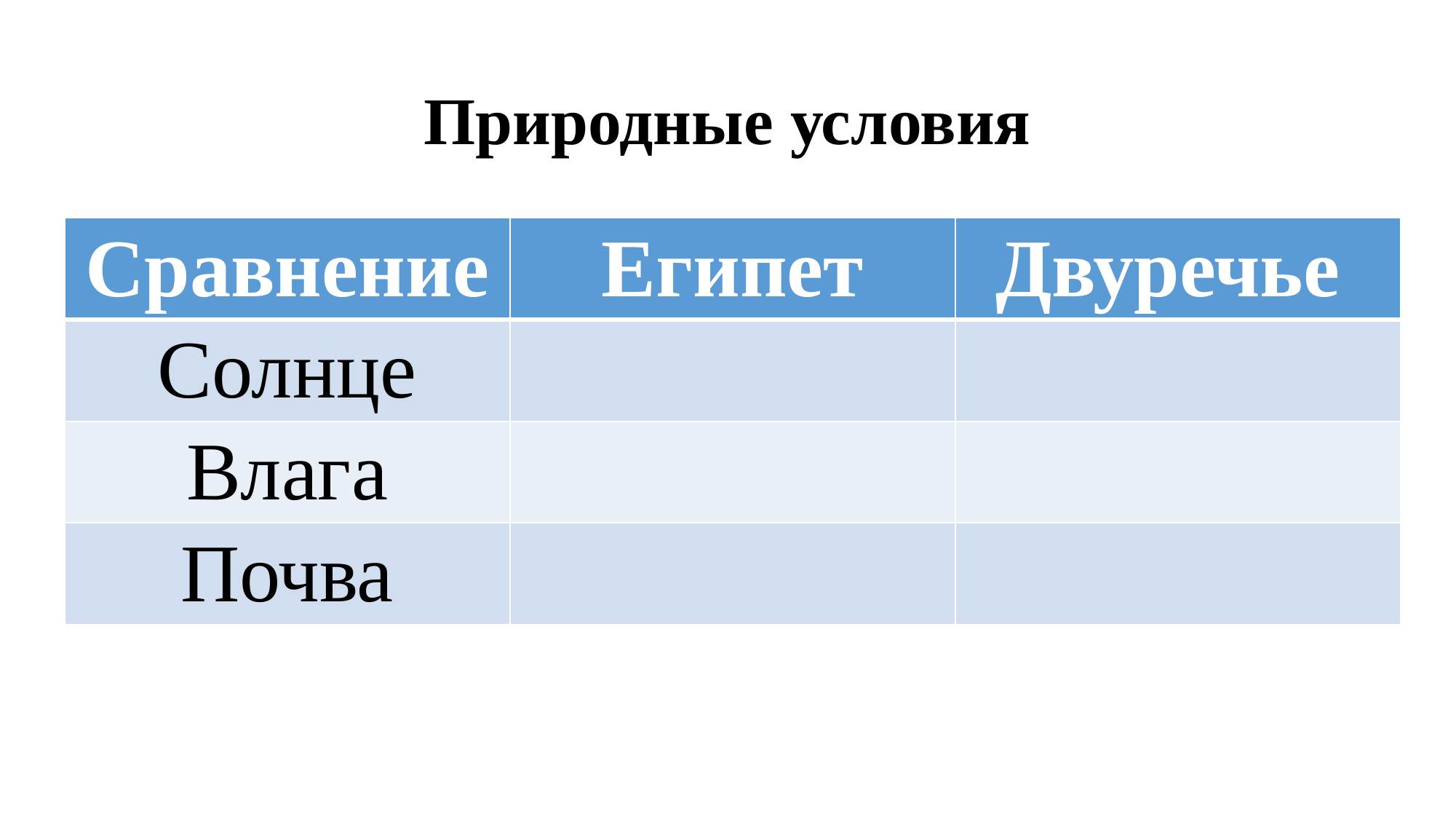

# Природные условия
| Сравнение | Египет | Двуречье |
| --- | --- | --- |
| Солнце |  |  |
| Влага |  |  |
| Почва |  |  |